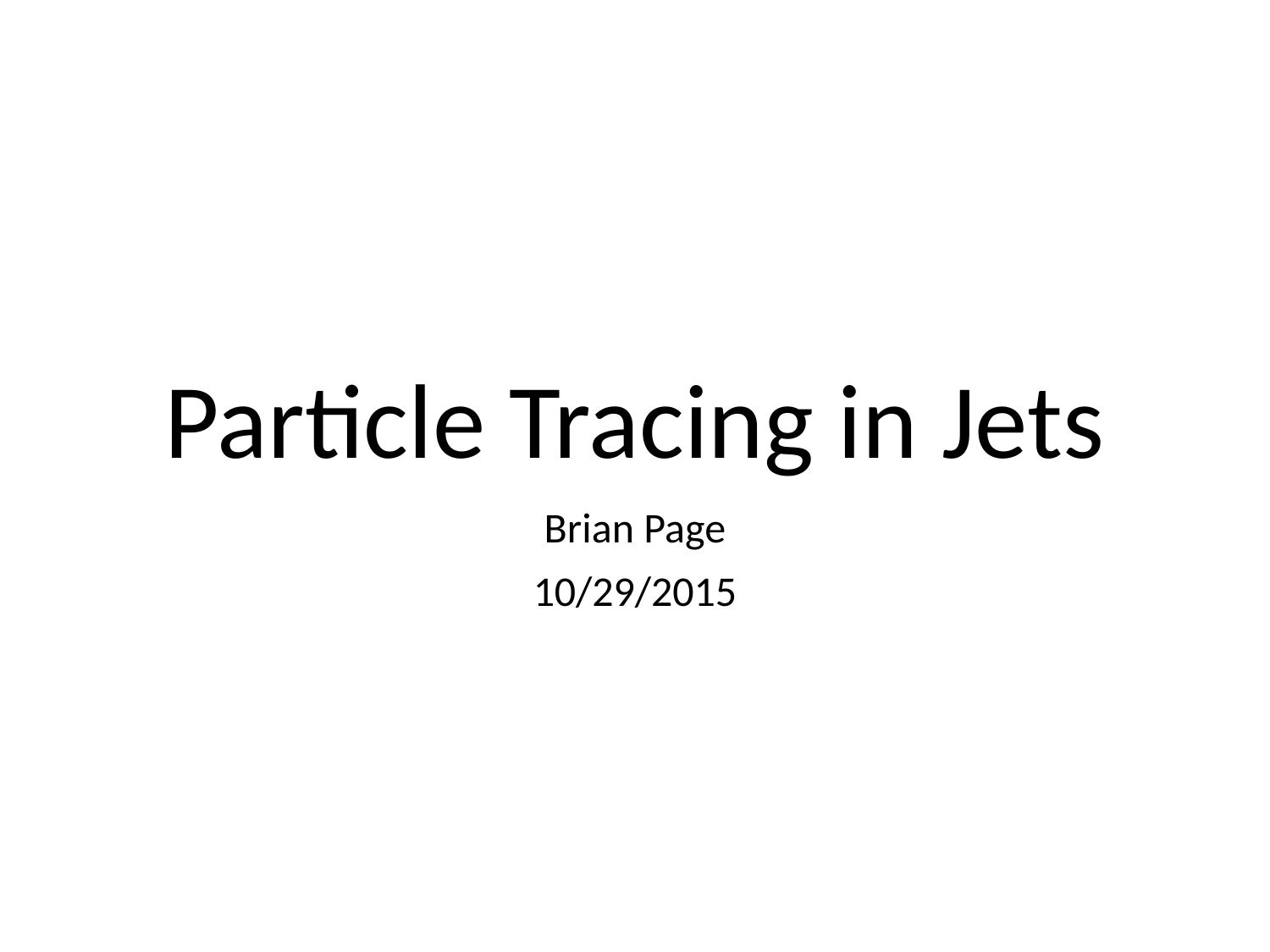

# Particle Tracing in Jets
Brian Page
10/29/2015